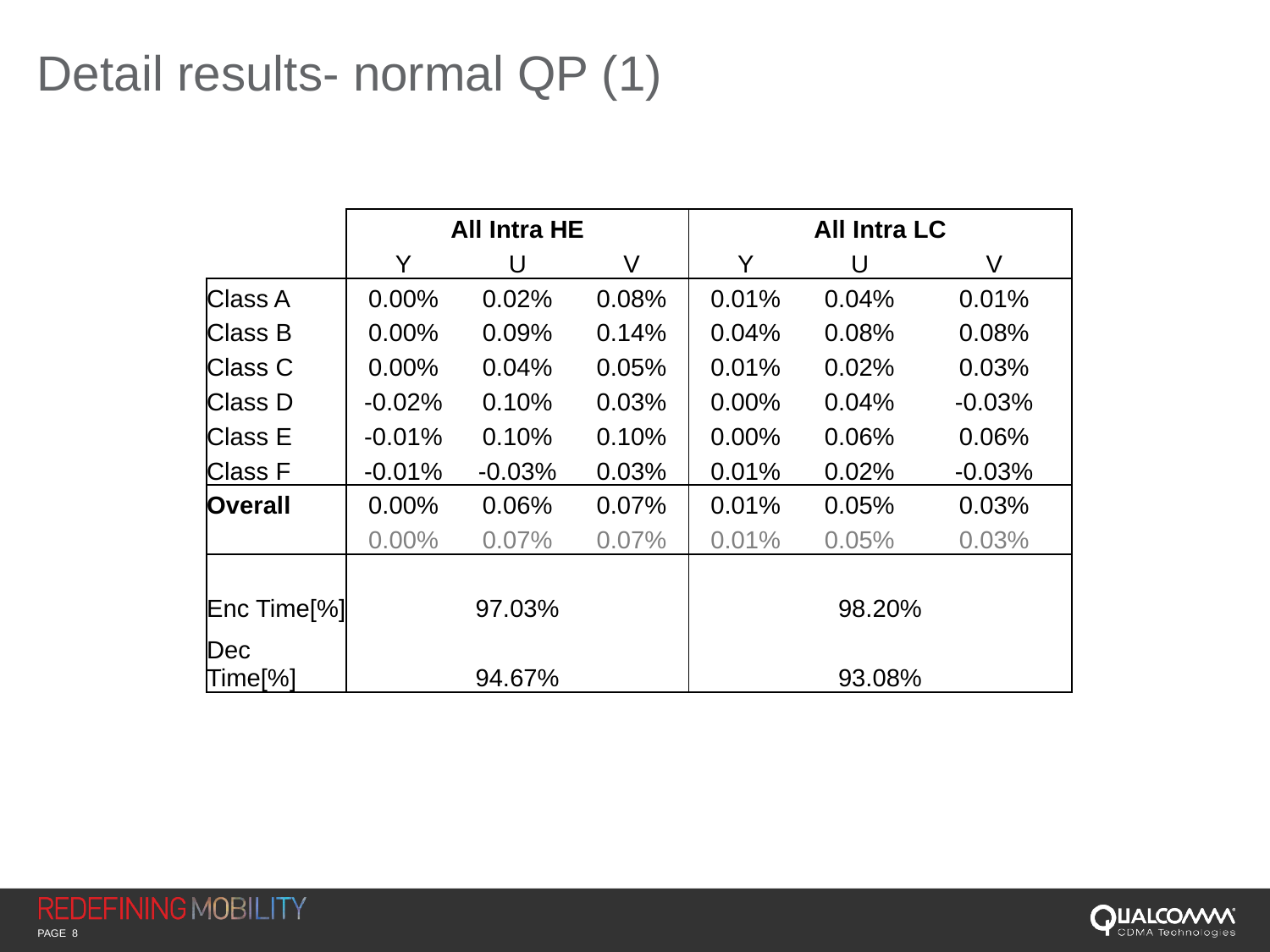

# Detail results- normal QP (1)
|  | All Intra HE |  |  | All Intra LC |  |  |
| --- | --- | --- | --- | --- | --- | --- |
|  | Y | U | V | Y | U | V |
| Class A | 0.00% | 0.02% | 0.08% | 0.01% | 0.04% | 0.01% |
| Class B | 0.00% | 0.09% | 0.14% | 0.04% | 0.08% | 0.08% |
| Class C | 0.00% | 0.04% | 0.05% | 0.01% | 0.02% | 0.03% |
| Class D | -0.02% | 0.10% | 0.03% | 0.00% | 0.04% | -0.03% |
| Class E | -0.01% | 0.10% | 0.10% | 0.00% | 0.06% | 0.06% |
| Class F | -0.01% | -0.03% | 0.03% | 0.01% | 0.02% | -0.03% |
| Overall | 0.00% | 0.06% | 0.07% | 0.01% | 0.05% | 0.03% |
|  | 0.00% | 0.07% | 0.07% | 0.01% | 0.05% | 0.03% |
| Enc Time[%] | 97.03% |  |  | 98.20% |  |  |
| Dec Time[%] | 94.67% |  |  | 93.08% |  |  |